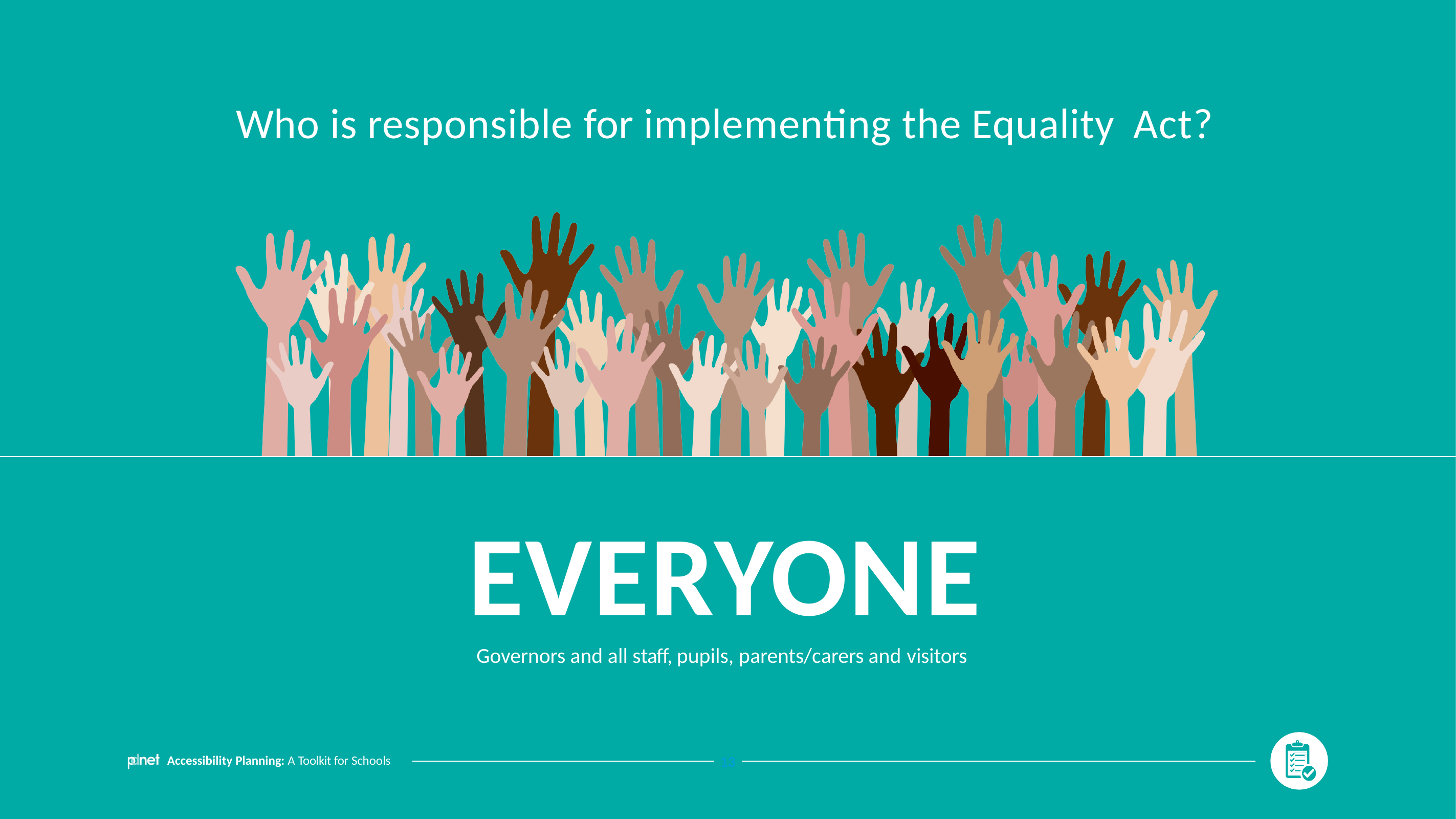

# Who is responsible for implementing the Equality Act?

EVERYONE
Governors and all staff, pupils, parents/carers and visitors

Accessibility Planning: A Toolkit for Schools
13